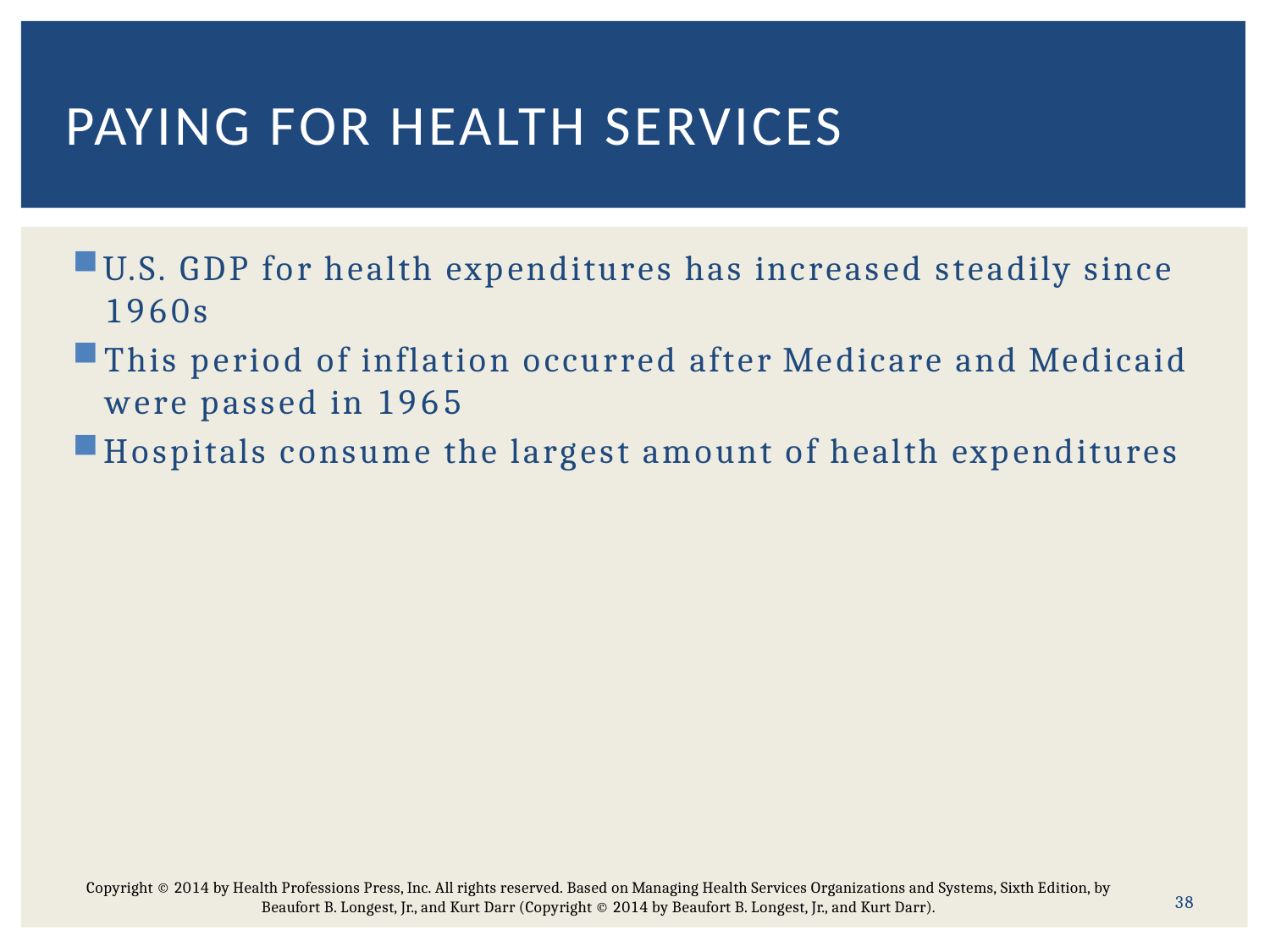

# Paying for Health Services
U.S. GDP for health expenditures has increased steadily since 1960s
This period of inflation occurred after Medicare and Medicaid were passed in 1965
Hospitals consume the largest amount of health expenditures
Copyright © 2014 by Health Professions Press, Inc. All rights reserved. Based on Managing Health Services Organizations and Systems, Sixth Edition, by Beaufort B. Longest, Jr., and Kurt Darr (Copyright © 2014 by Beaufort B. Longest, Jr., and Kurt Darr).
38